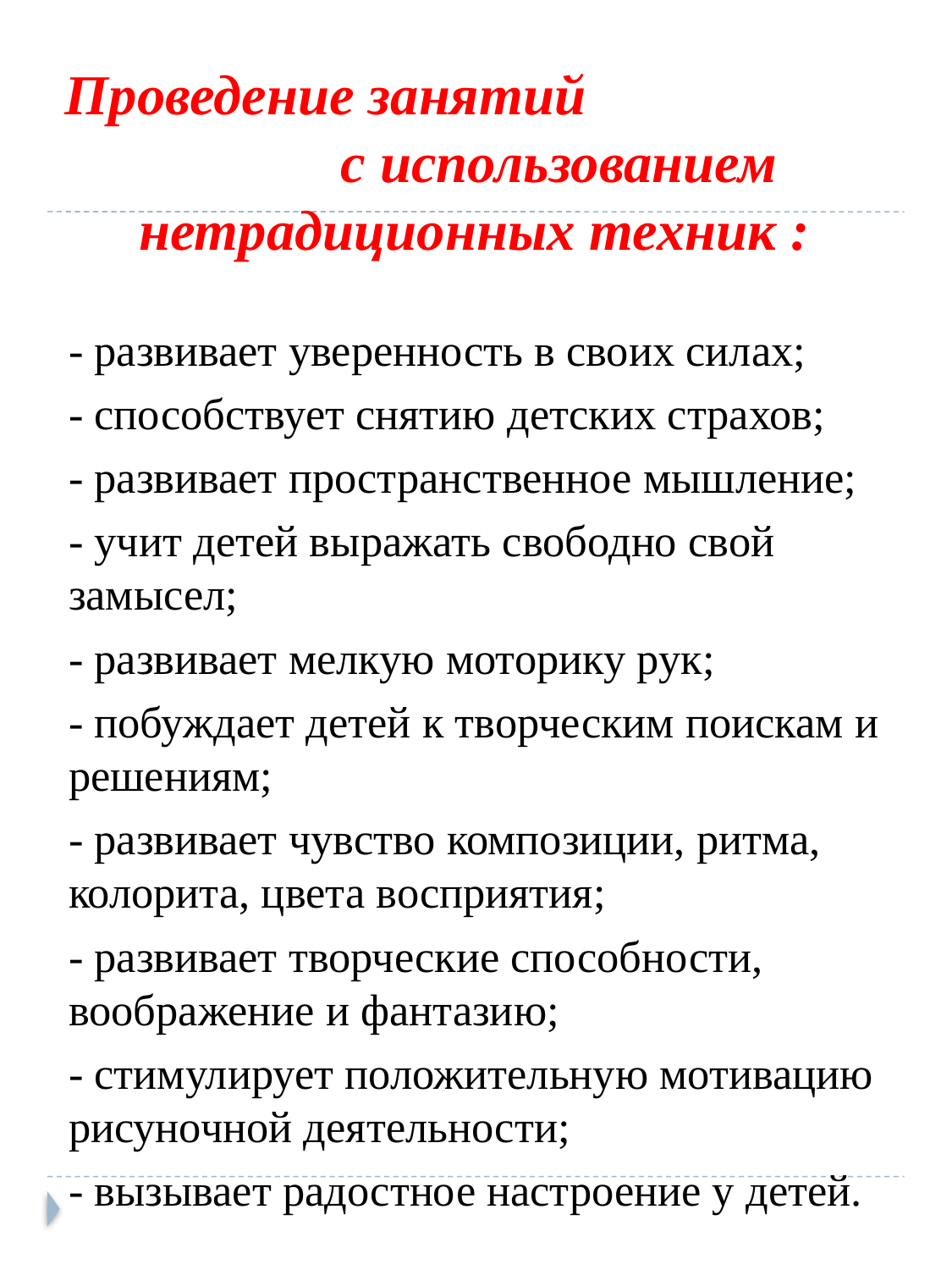

# Проведение занятий                                  с использованием нетрадиционных техник :
- развивает уверенность в своих силах;
- способствует снятию детских страхов;
- развивает пространственное мышление;
- учит детей выражать свободно свой замысел;
- развивает мелкую моторику рук;
- побуждает детей к творческим поискам и решениям;
- развивает чувство композиции, ритма, колорита, цвета восприятия;
- развивает творческие способности, воображение и фантазию;
- стимулирует положительную мотивацию рисуночной деятельности;
- вызывает радостное настроение у детей.